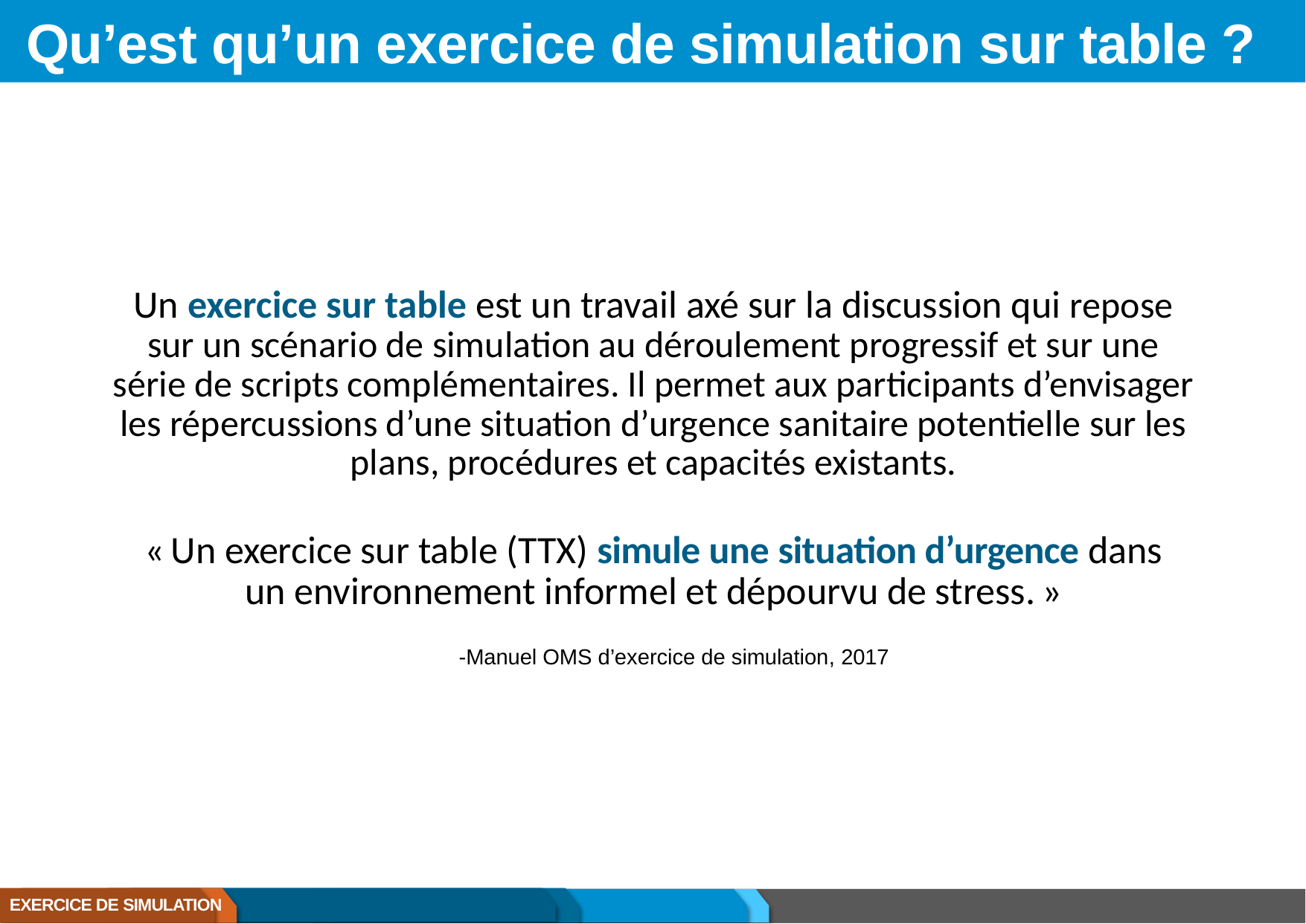

# Qu’est qu’un exercice de simulation sur table ?
Un exercice sur table est un travail axé sur la discussion qui repose sur un scénario de simulation au déroulement progressif et sur une série de scripts complémentaires. Il permet aux participants d’envisager les répercussions d’une situation d’urgence sanitaire potentielle sur les plans, procédures et capacités existants.

« Un exercice sur table (TTX) simule une situation d’urgence dans un environnement informel et dépourvu de stress. »
-Manuel OMS d’exercice de simulation, 2017
EXERCICE DE SIMULATION